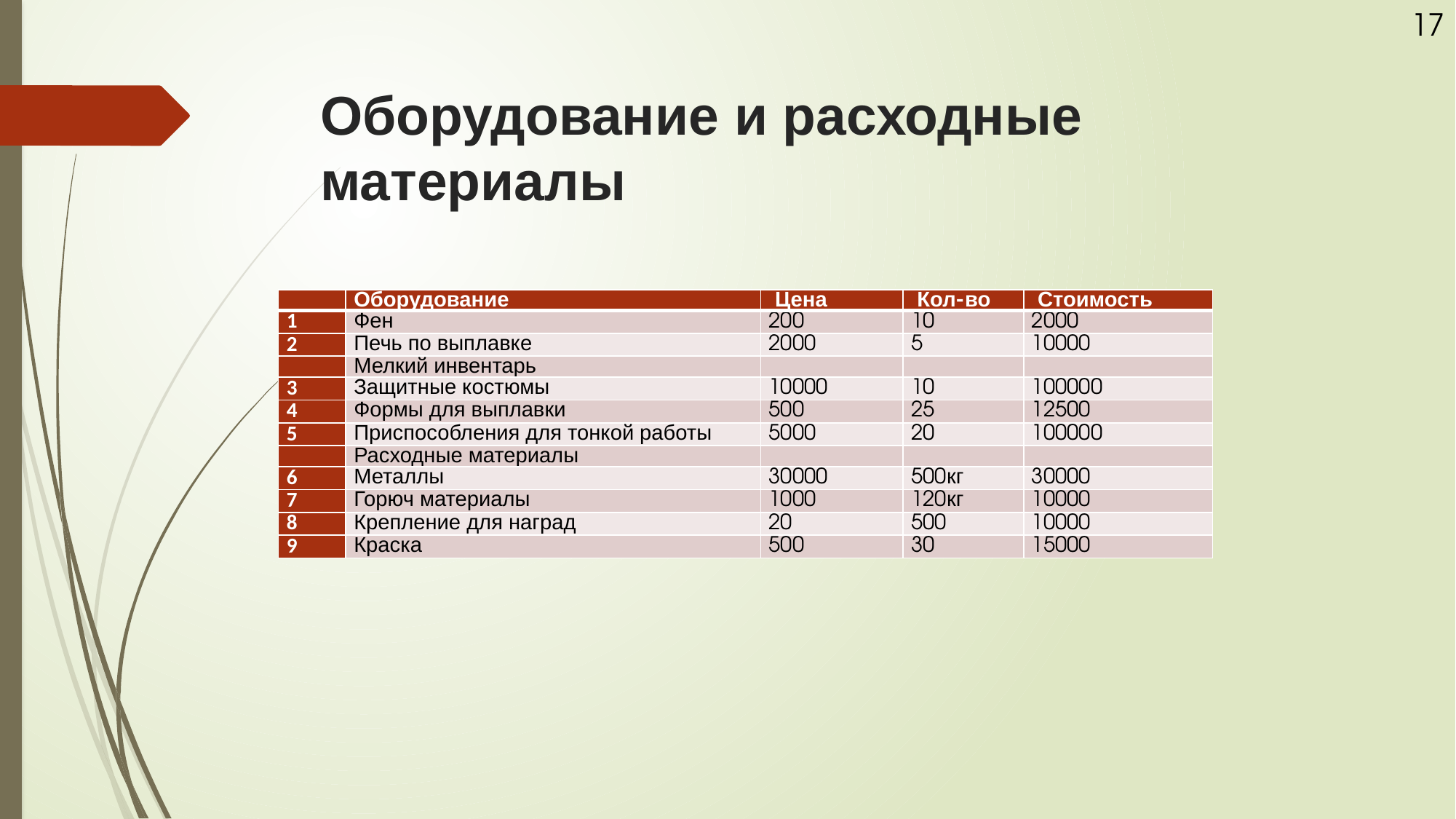

17
# Оборудование и расходные материалы
|  | Оборудование | Цена | Кол-во | Стоимость |
| --- | --- | --- | --- | --- |
| 1 | Фен | 200 | 10 | 2000 |
| 2 | Печь по выплавке | 2000 | 5 | 10000 |
|  | Мелкий инвентарь |  |  |  |
| 3 | Защитные костюмы | 10000 | 10 | 100000 |
| 4 | Формы для выплавки | 500 | 25 | 12500 |
| 5 | Приспособления для тонкой работы | 5000 | 20 | 100000 |
|  | Расходные материалы |  |  |  |
| 6 | Металлы | 30000 | 500кг | 30000 |
| 7 | Горюч материалы | 1000 | 120кг | 10000 |
| 8 | Крепление для наград | 20 | 500 | 10000 |
| 9 | Краска | 500 | 30 | 15000 |